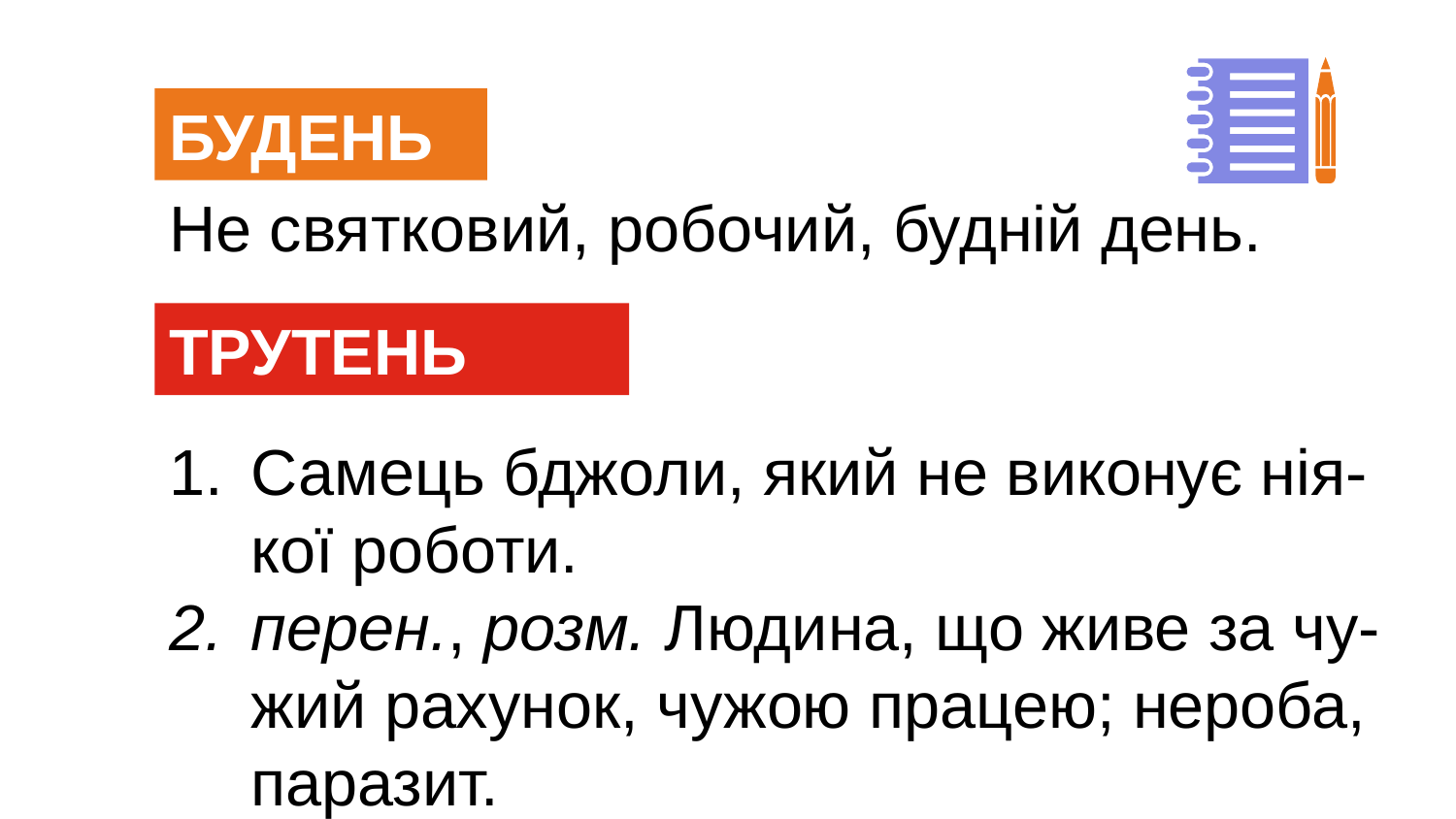

БУДЕНЬ
Не святковий, робочий, будній день.
ТРУТЕНЬ

Самець бджоли, який не виконує нія-кої роботи.
перен., розм. Людина, що живе за чу-жий рахунок, чужою працею; нероба, паразит.